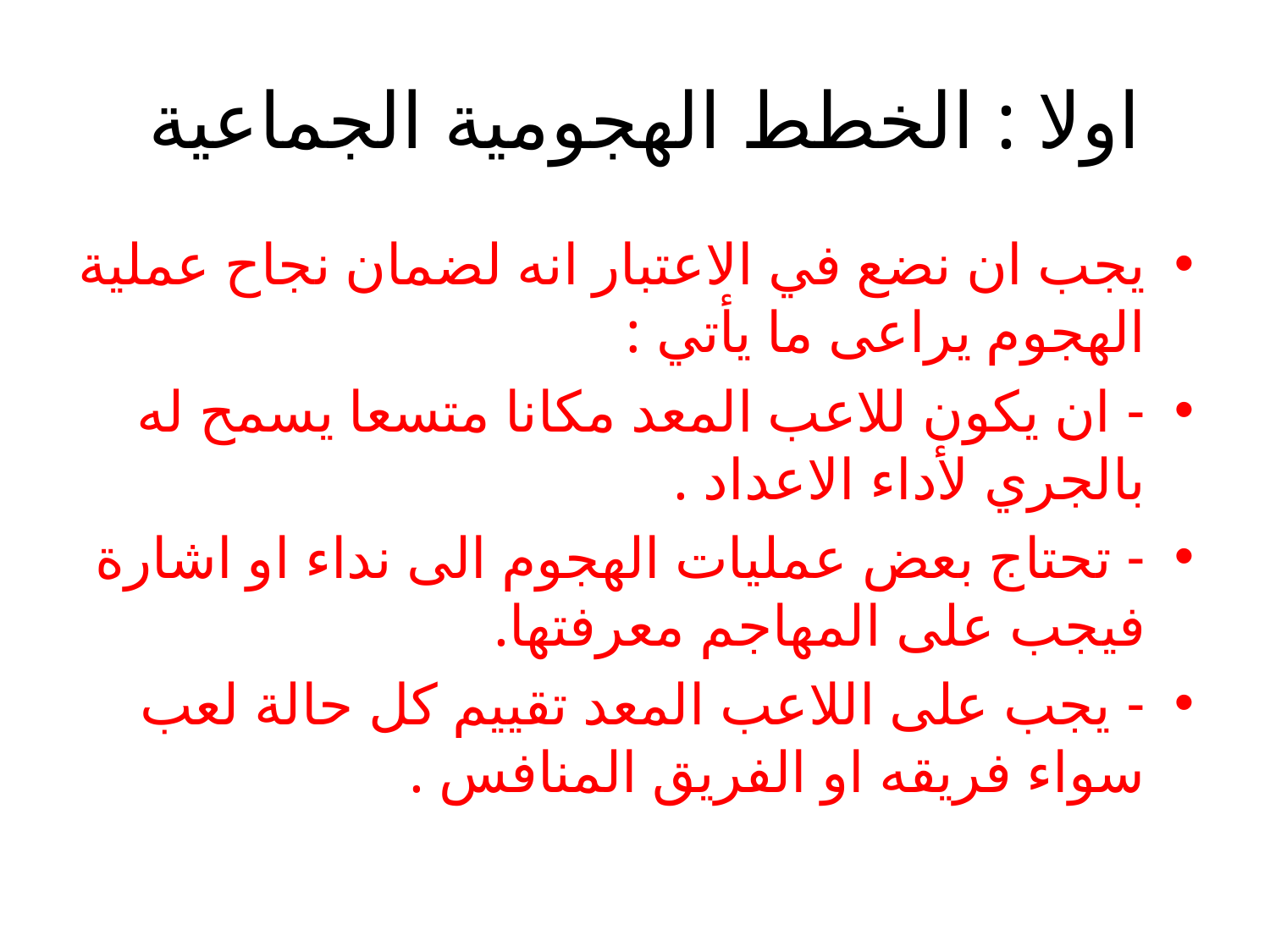

# اولا : الخطط الهجومية الجماعية
يجب ان نضع في الاعتبار انه لضمان نجاح عملية الهجوم يراعى ما يأتي :
- ان يكون للاعب المعد مكانا متسعا يسمح له بالجري لأداء الاعداد .
- تحتاج بعض عمليات الهجوم الى نداء او اشارة فيجب على المهاجم معرفتها.
- يجب على اللاعب المعد تقييم كل حالة لعب سواء فريقه او الفريق المنافس .